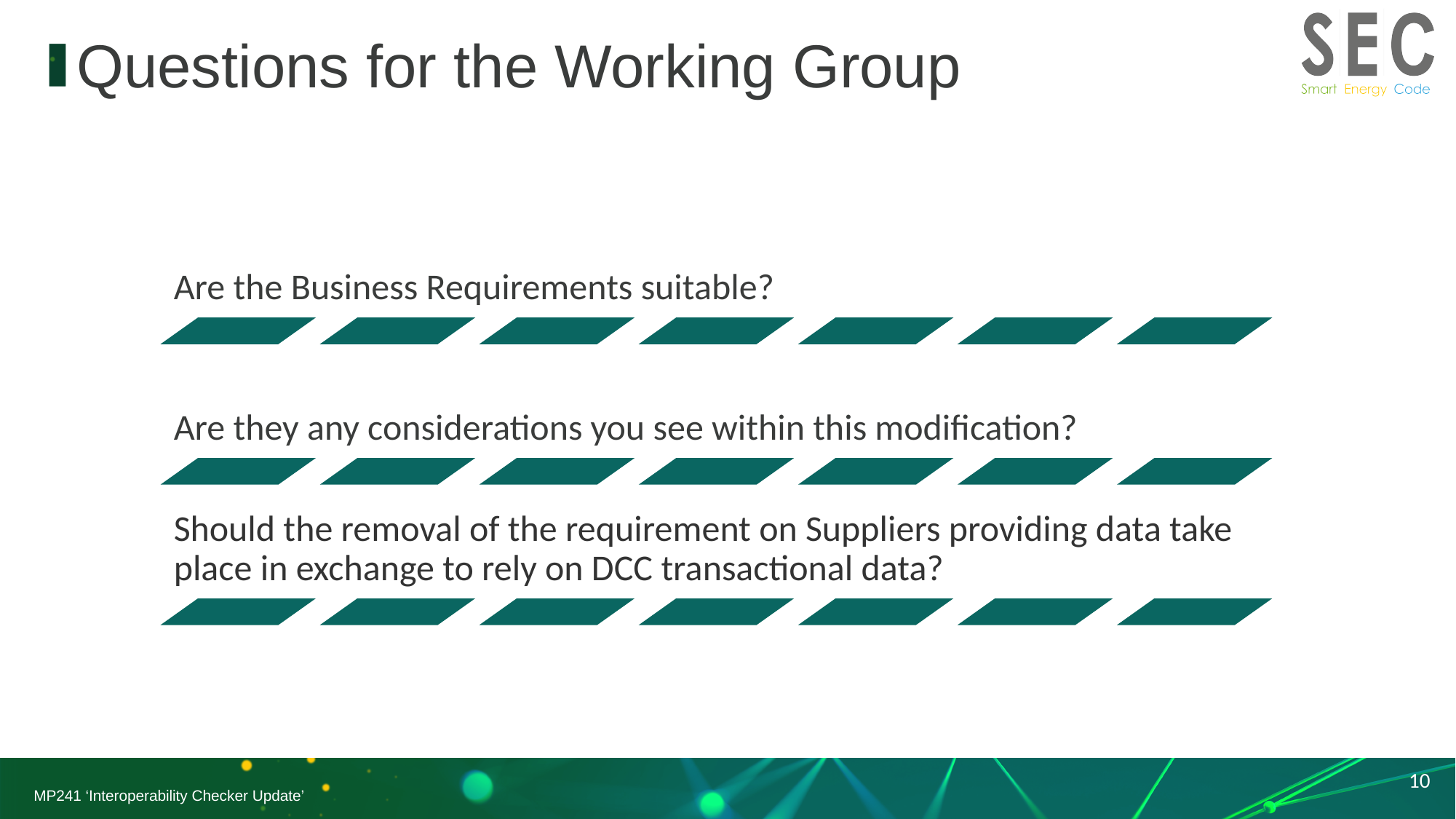

# Questions for the Working Group
Are the Business Requirements suitable?
Are they any considerations you see within this modification?
Should the removal of the requirement on Suppliers providing data take place in exchange to rely on DCC transactional data?
10
MP241 ‘Interoperability Checker Update’